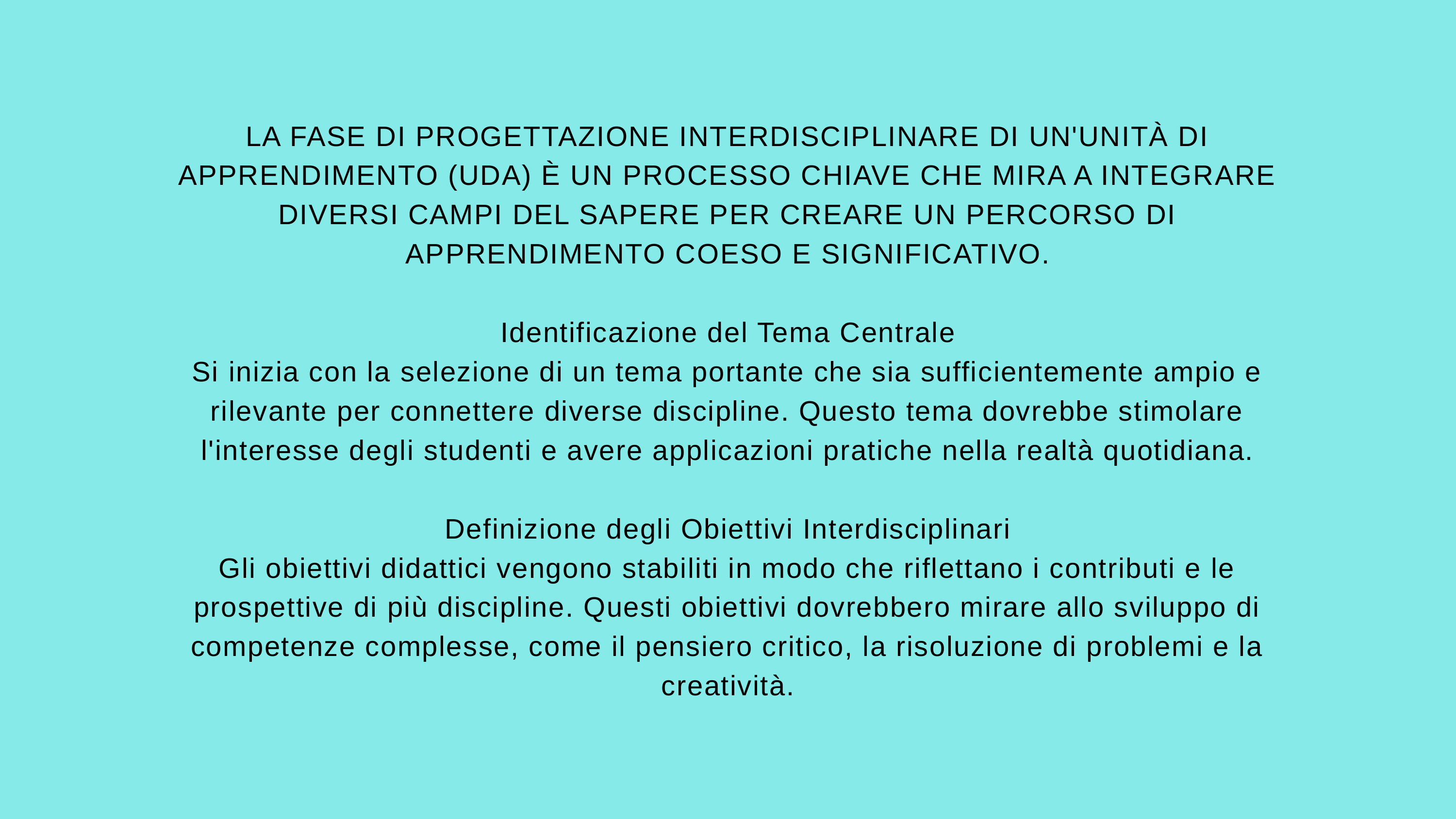

LA FASE DI PROGETTAZIONE INTERDISCIPLINARE DI UN'UNITÀ DI APPRENDIMENTO (UDA) È UN PROCESSO CHIAVE CHE MIRA A INTEGRARE DIVERSI CAMPI DEL SAPERE PER CREARE UN PERCORSO DI APPRENDIMENTO COESO E SIGNIFICATIVO.

Identificazione del Tema Centrale
Si inizia con la selezione di un tema portante che sia sufficientemente ampio e rilevante per connettere diverse discipline. Questo tema dovrebbe stimolare l'interesse degli studenti e avere applicazioni pratiche nella realtà quotidiana.

Definizione degli Obiettivi Interdisciplinari
Gli obiettivi didattici vengono stabiliti in modo che riflettano i contributi e le prospettive di più discipline. Questi obiettivi dovrebbero mirare allo sviluppo di competenze complesse, come il pensiero critico, la risoluzione di problemi e la creatività.